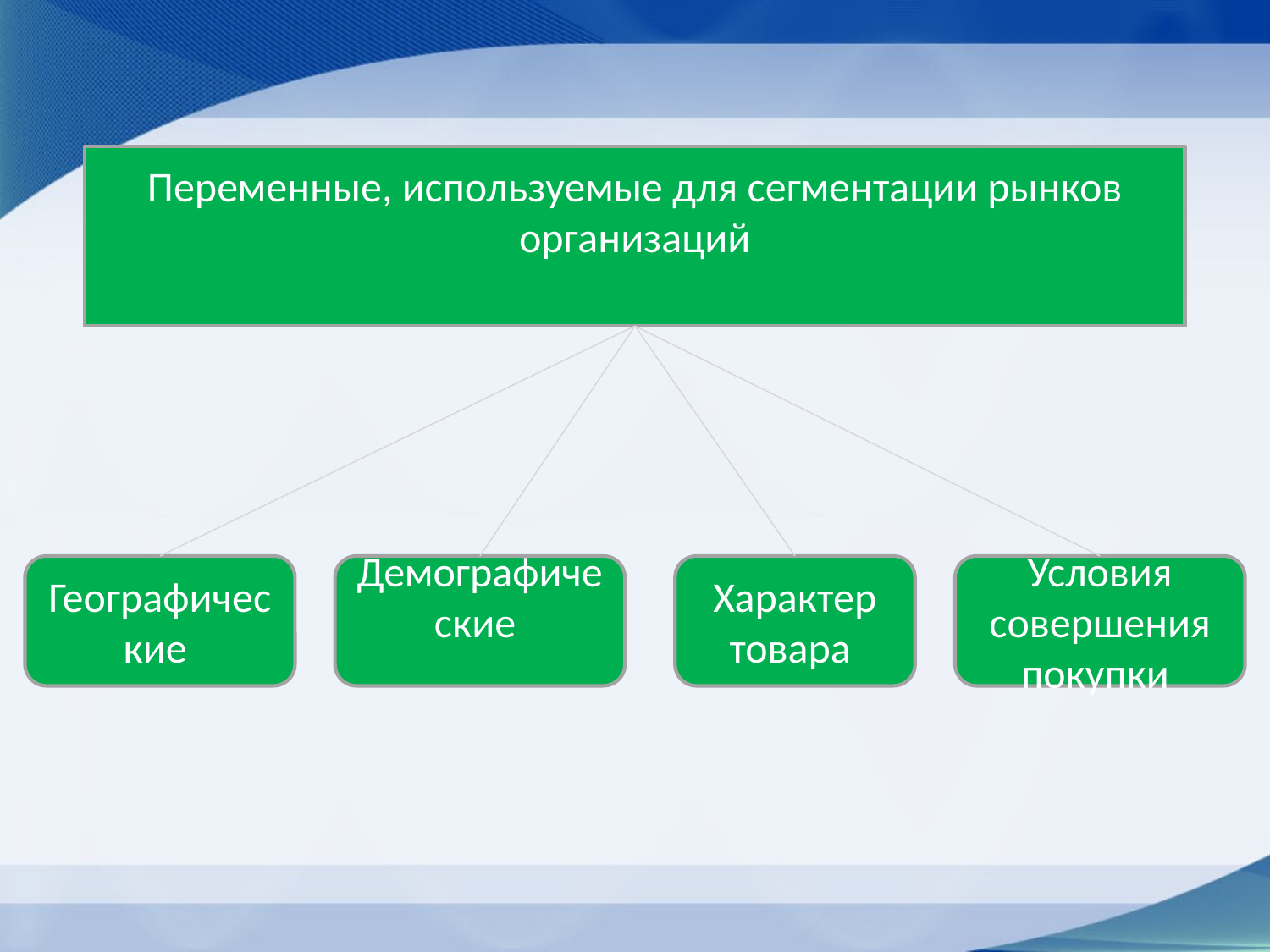

# .
Переменные, используемые для сегментации рынков организаций
Географические
Демографические
Характер товара
Условия совершения покупки